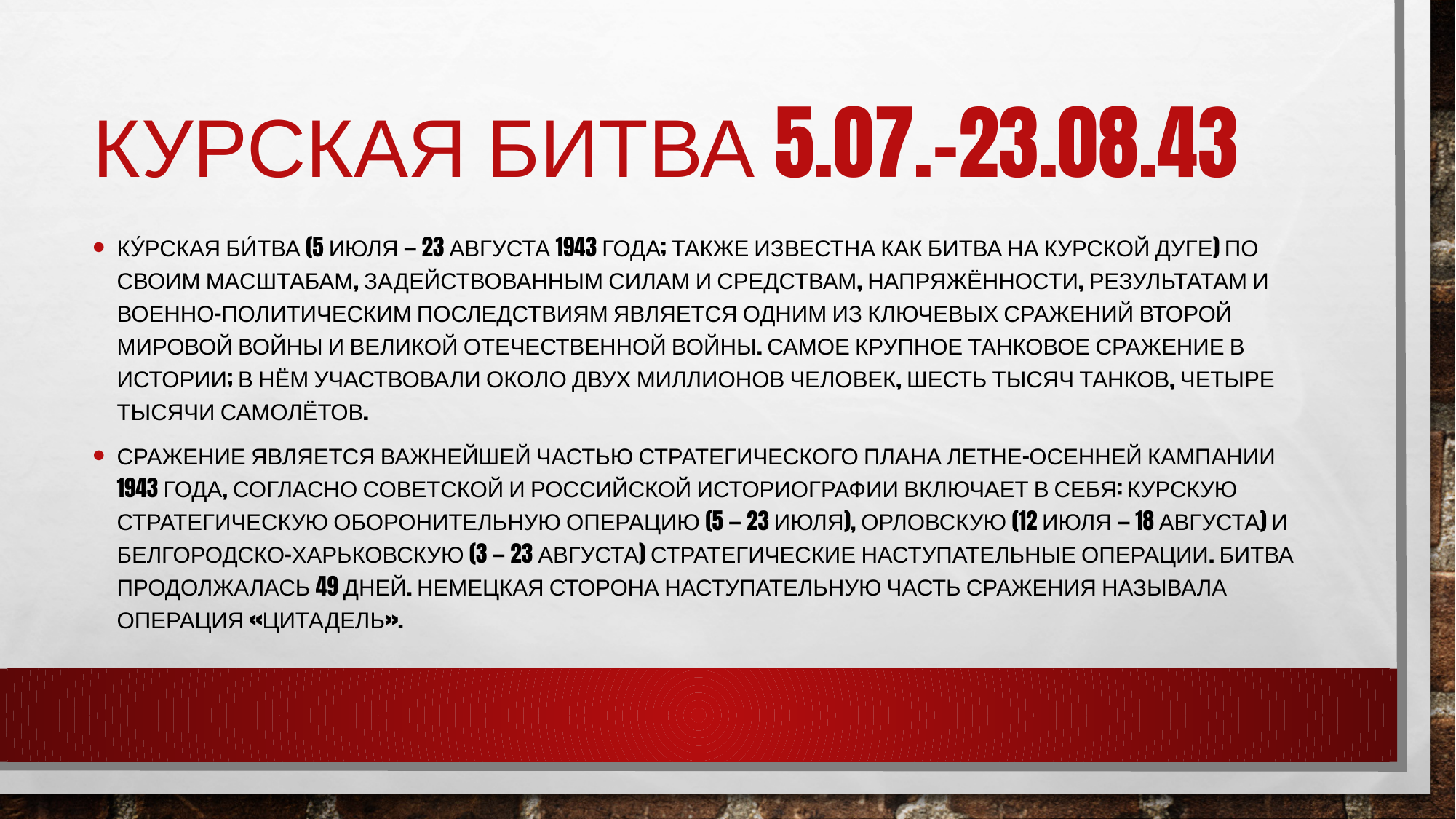

# Курская битва 5.07.-23.08.43
Ку́рская би́тва (5 июля — 23 августа 1943 года; также известна как Битва на Курской дуге) по своим масштабам, задействованным силам и средствам, напряжённости, результатам и военно-политическим последствиям является одним из ключевых сражений Второй мировой войны и Великой Отечественной войны. Самое крупное танковое сражение в истории; в нём участвовали около двух миллионов человек, шесть тысяч танков, четыре тысячи самолётов.
Сражение является важнейшей частью стратегического плана летне-осенней кампании 1943 года, согласно советской и российской историографии включает в себя: Курскую стратегическую оборонительную операцию (5 — 23 июля), Орловскую (12 июля — 18 августа) и Белгородско-Харьковскую (3 — 23 августа) стратегические наступательные операции. Битва продолжалась 49 дней. Немецкая сторона наступательную часть сражения называла операция «Цитадель».